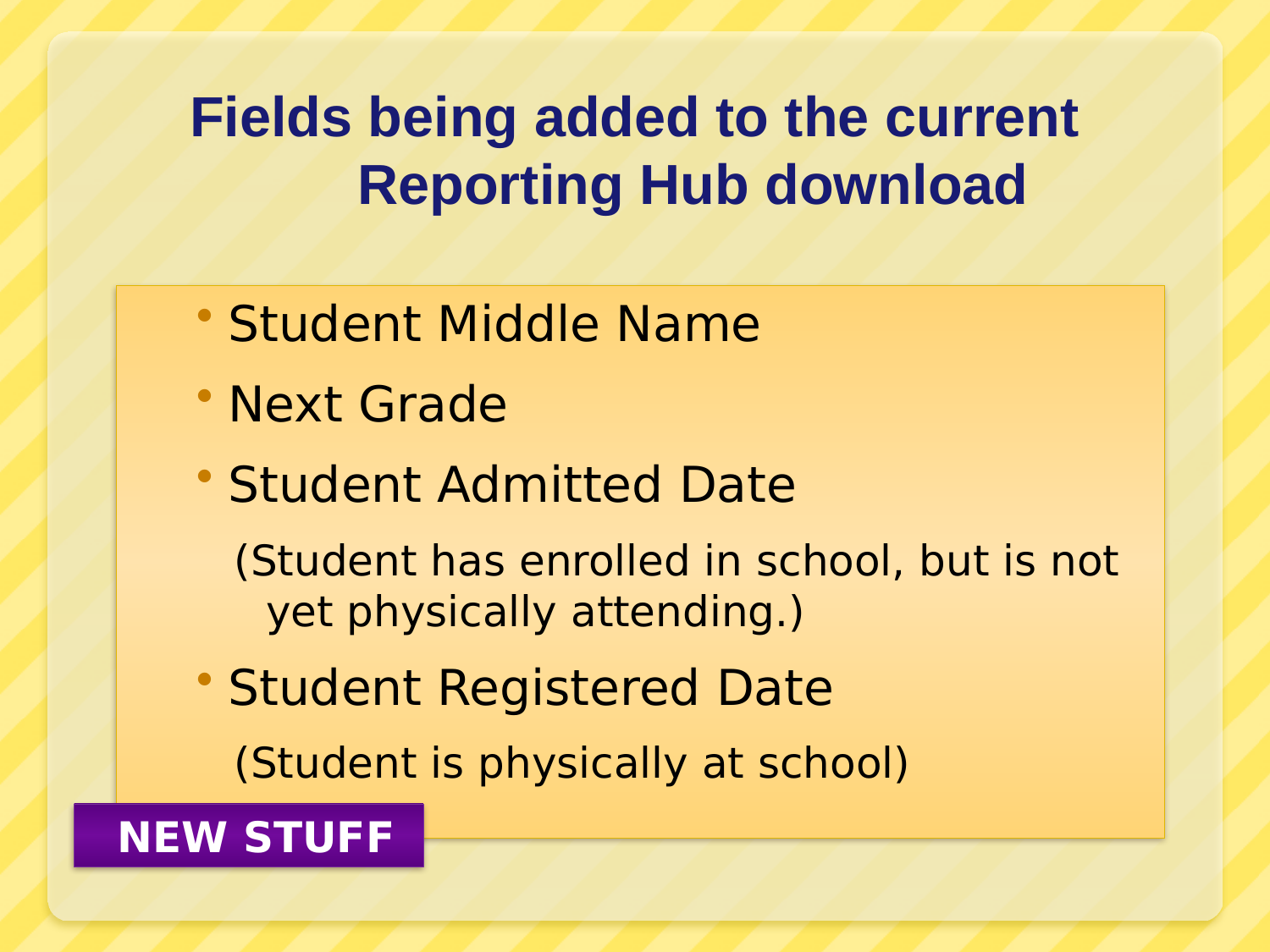

# Fields being added to the current Reporting Hub download
Student Middle Name
Next Grade
Student Admitted Date
(Student has enrolled in school, but is not yet physically attending.)
Student Registered Date
(Student is physically at school)
 NEW STUFF